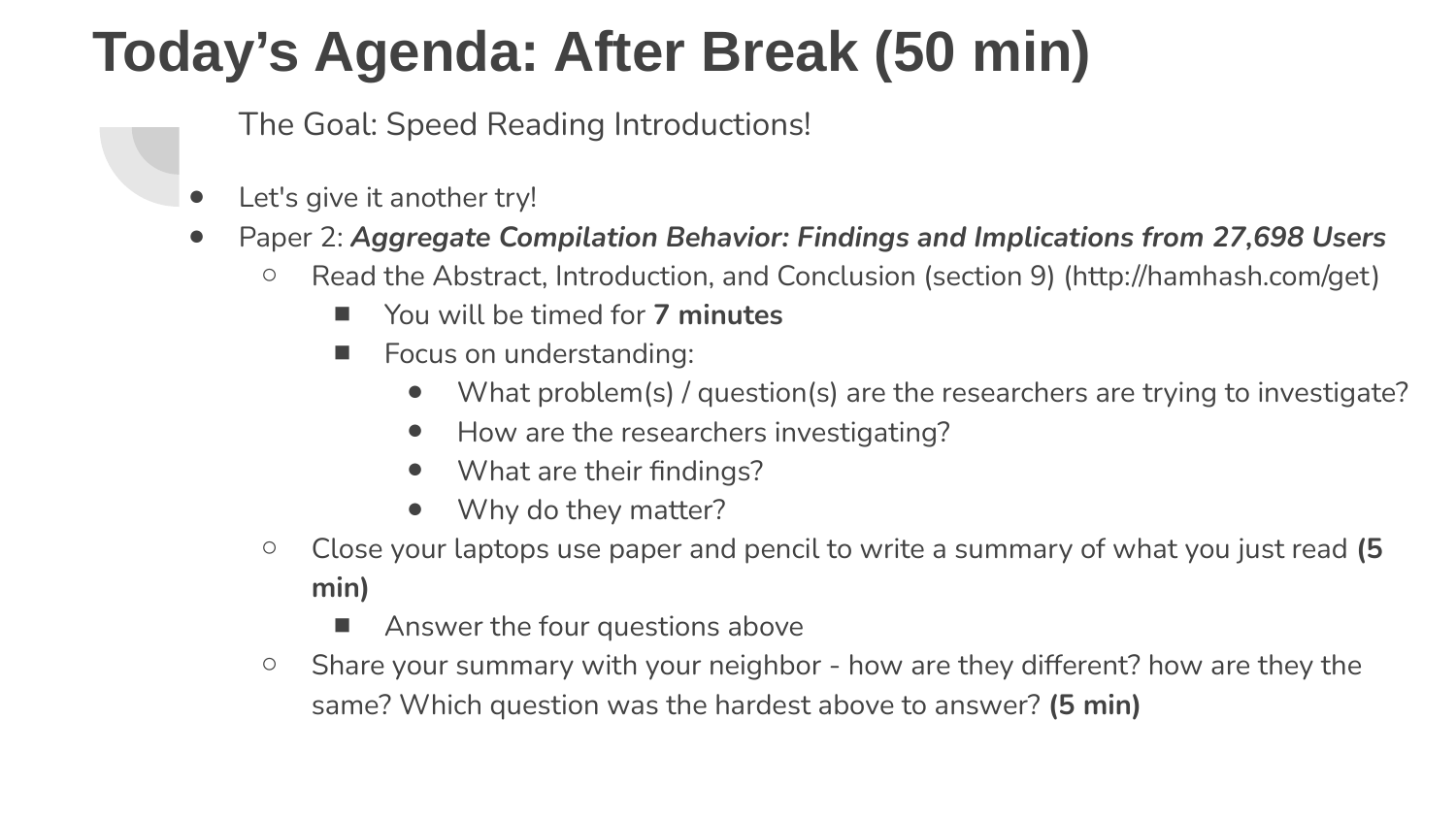

# Today’s Agenda: After Break (50 min)
The Goal: Speed Reading Introductions!
Let's give it another try!
Paper 2: Aggregate Compilation Behavior: Findings and Implications from 27,698 Users
Read the Abstract, Introduction, and Conclusion (section 9) (http://hamhash.com/get)
You will be timed for 7 minutes
Focus on understanding:
What problem(s) / question(s) are the researchers are trying to investigate?
How are the researchers investigating?
What are their findings?
Why do they matter?
Close your laptops use paper and pencil to write a summary of what you just read (5 min)
Answer the four questions above
Share your summary with your neighbor - how are they different? how are they the same? Which question was the hardest above to answer? (5 min)